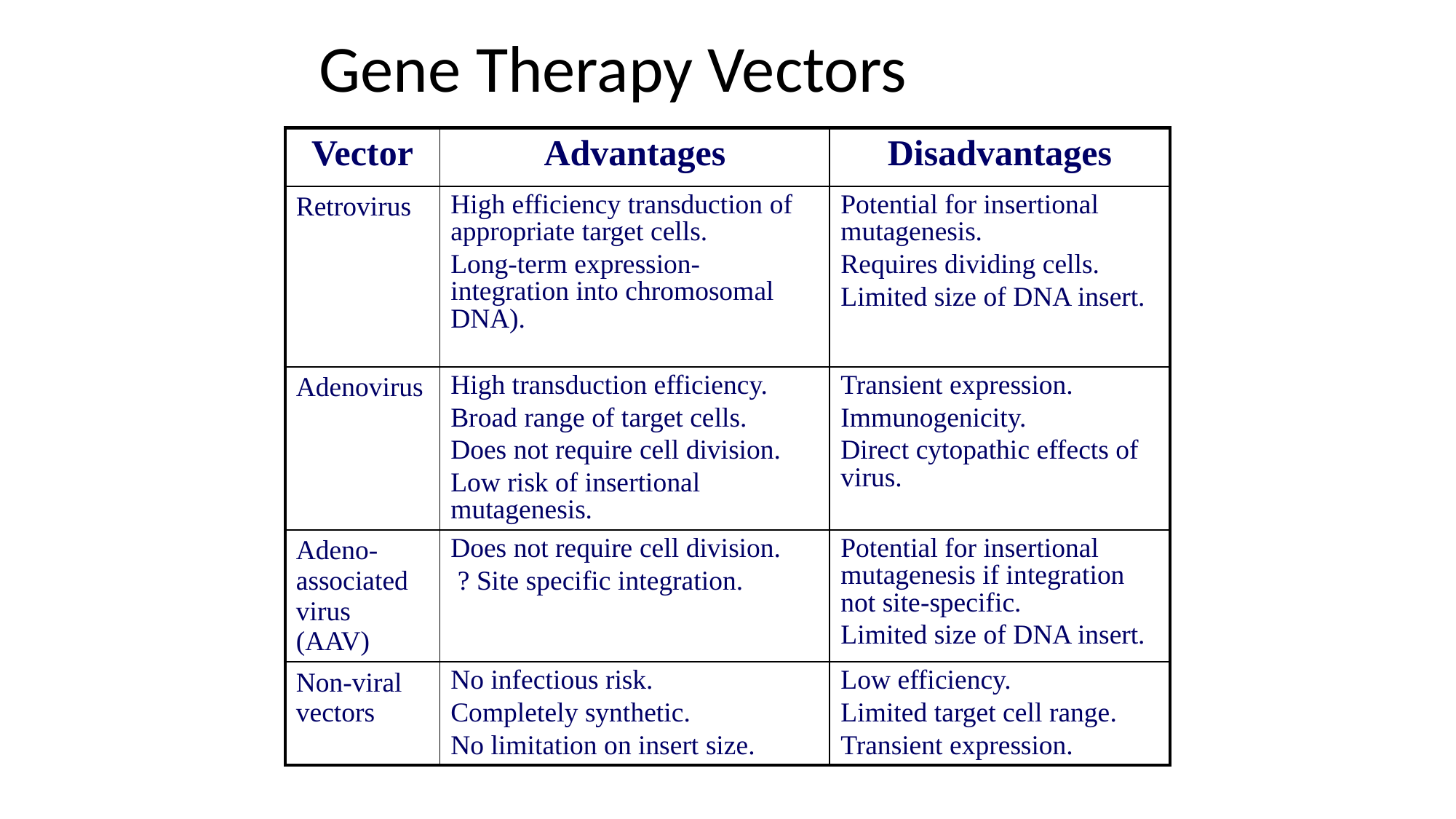

# Gene Therapy Vectors
| Vector | Advantages | Disadvantages |
| --- | --- | --- |
| Retrovirus | High efficiency transduction of appropriate target cells. Long-term expression- integration into chromosomal DNA). | Potential for insertional mutagenesis. Requires dividing cells. Limited size of DNA insert. |
| Adenovirus | High transduction efficiency. Broad range of target cells. Does not require cell division. Low risk of insertional mutagenesis. | Transient expression. Immunogenicity. Direct cytopathic effects of virus. |
| Adeno-associated virus (AAV) | Does not require cell division. ? Site specific integration. | Potential for insertional mutagenesis if integration not site-specific. Limited size of DNA insert. |
| Non-viral vectors | No infectious risk. Completely synthetic. No limitation on insert size. | Low efficiency. Limited target cell range. Transient expression. |